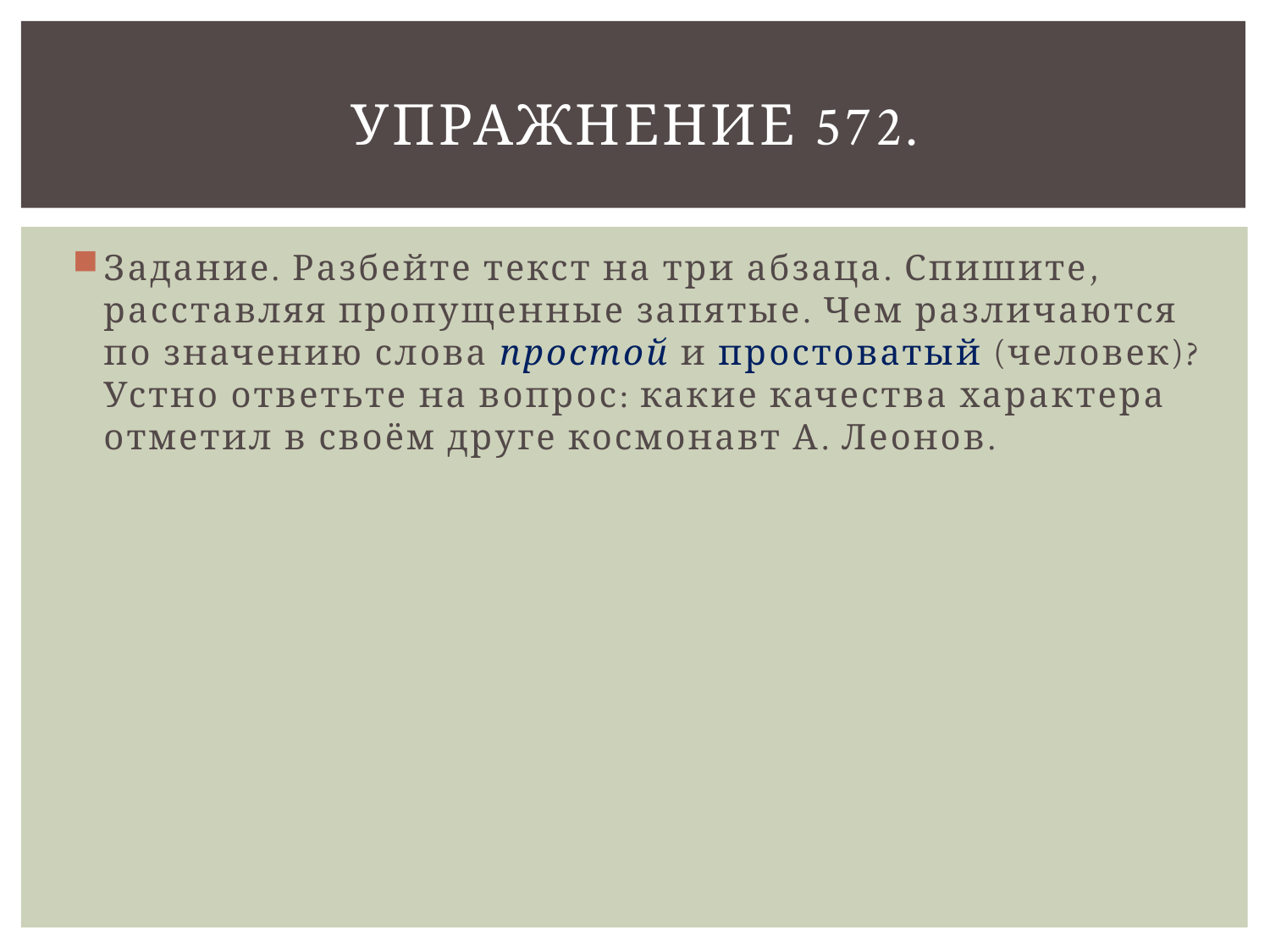

# Упражнение 572.
Задание. Разбейте текст на три абзаца. Спишите, расставляя пропущенные запятые. Чем различаются по значению слова простой и простоватый (человек)? Устно ответьте на вопрос: какие качества характера отметил в своём друге космонавт А. Леонов.